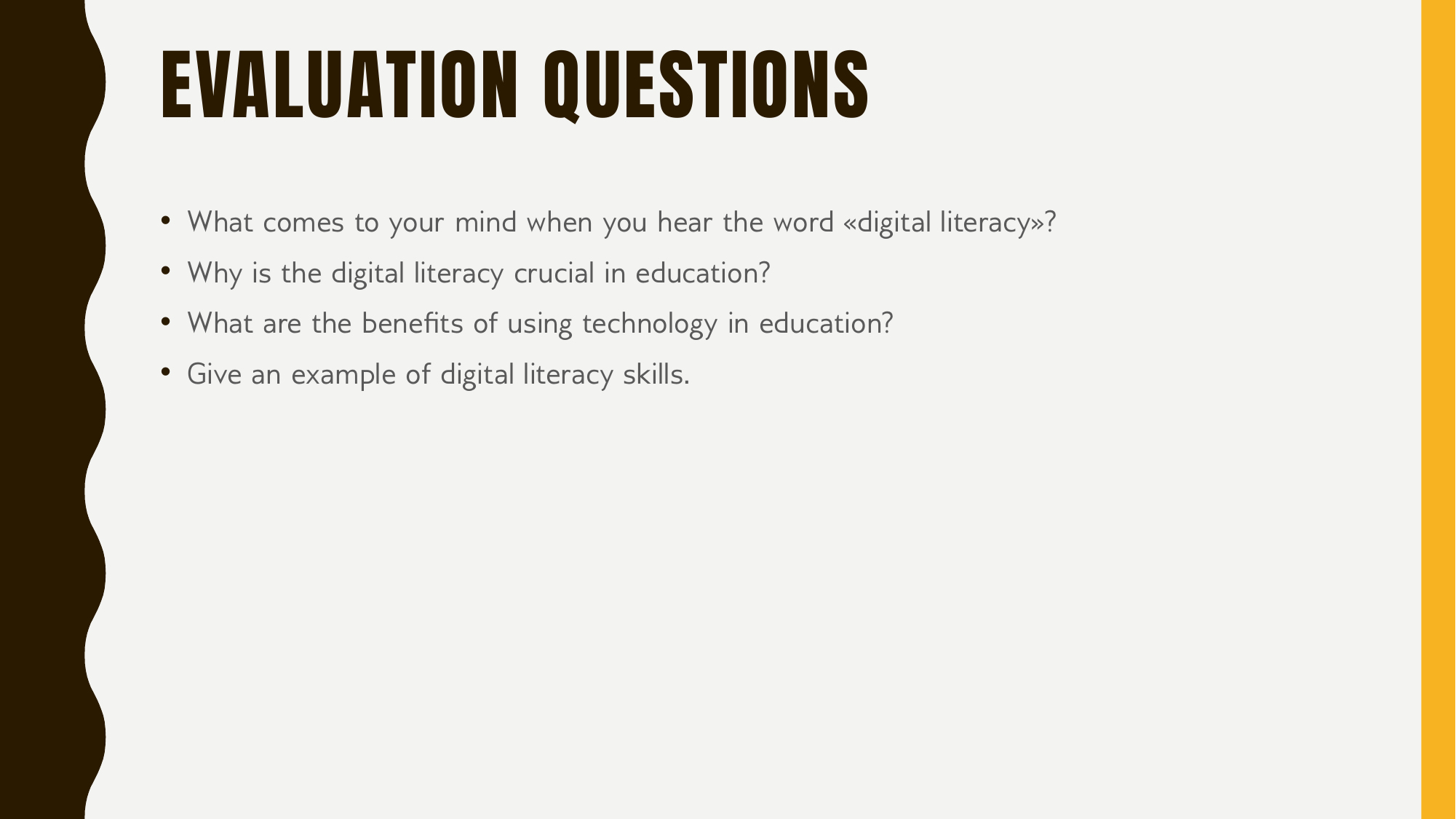

# Evaluatıon questıons
What comes to your mind when you hear the word «digital literacy»?
Why is the digital literacy crucial in education?
What are the benefits of using technology in education?
Give an example of digital literacy skills.